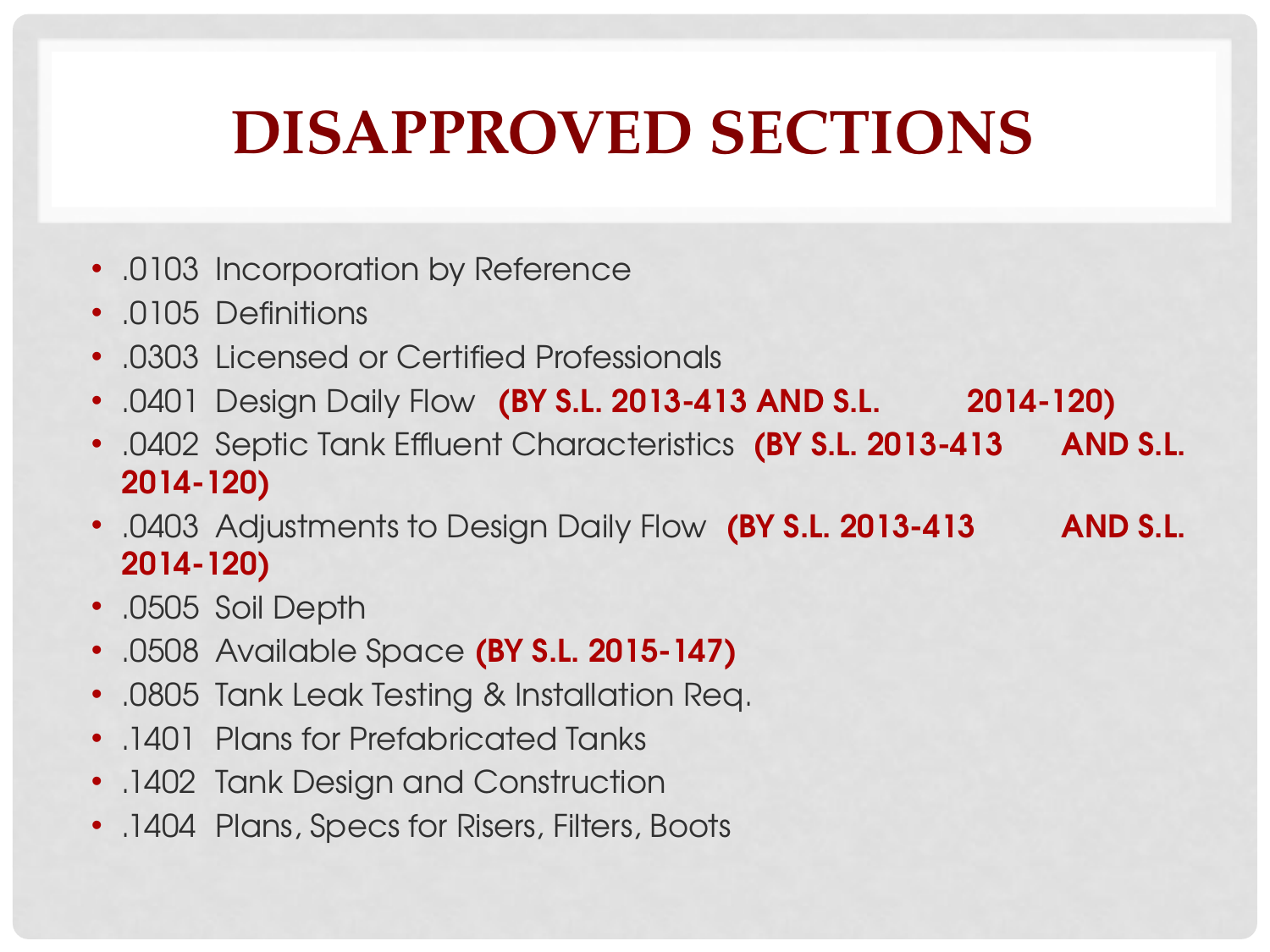

# Disapproved sections
.0103	Incorporation by Reference
.0105	Definitions
.0303	Licensed or Certified Professionals
.0401	Design Daily Flow	(BY S.L. 2013-413 AND S.L.      		2014-120)
.0402	Septic Tank Effluent Characteristics  (BY S.L. 2013-413 		AND S.L. 2014-120)
.0403	Adjustments to Design Daily Flow  (BY S.L. 2013-413 		AND S.L. 2014-120)
.0505	Soil Depth
.0508	Available Space (BY S.L. 2015-147)
.0805	Tank Leak Testing & Installation Req.
.1401	Plans for Prefabricated Tanks
.1402	Tank Design and Construction
.1404	Plans, Specs for Risers, Filters, Boots